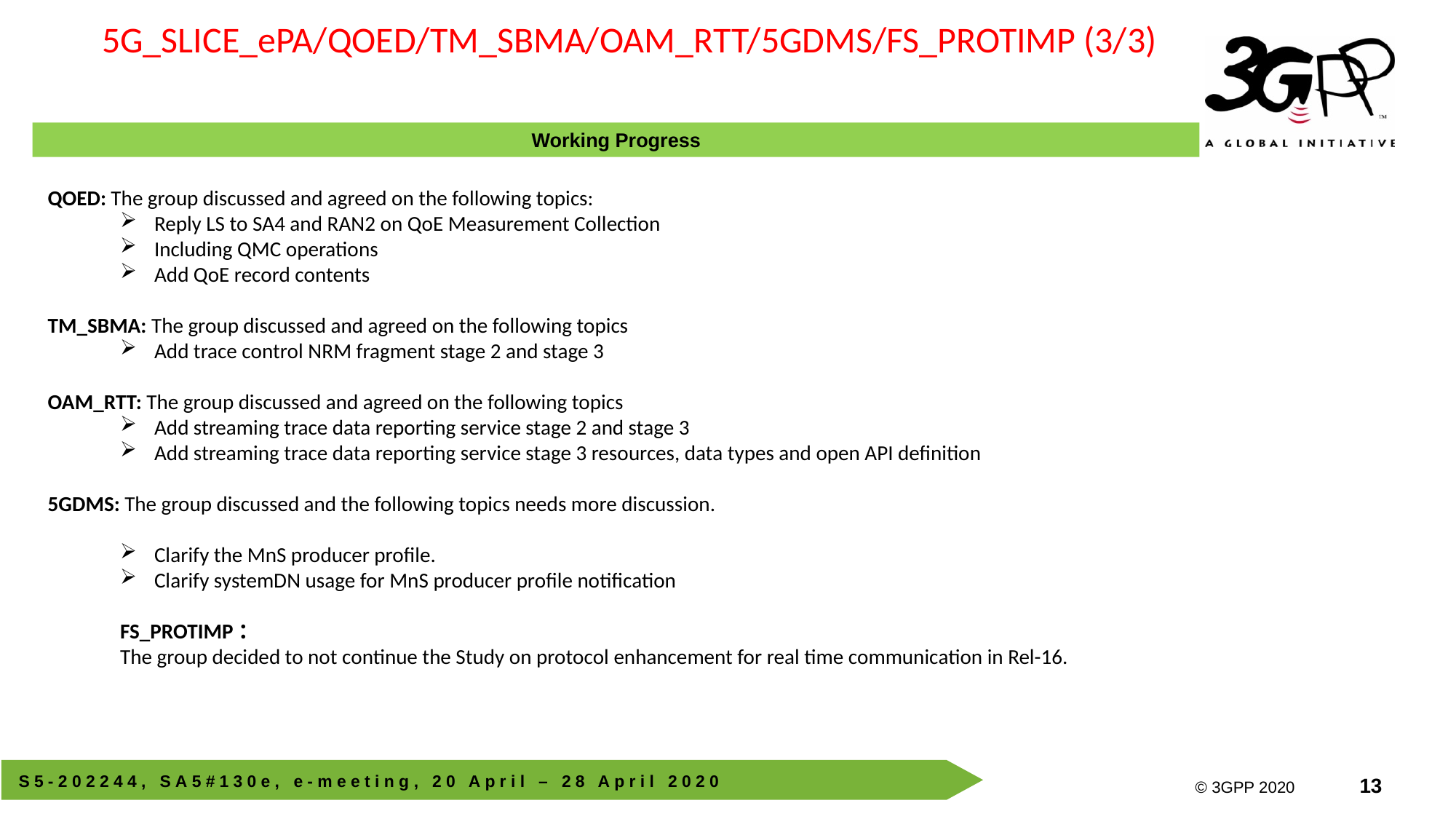

5G_SLICE_ePA/QOED/TM_SBMA/OAM_RTT/5GDMS/FS_PROTIMP (3/3)
Working Progress
QOED: The group discussed and agreed on the following topics:
Reply LS to SA4 and RAN2 on QoE Measurement Collection
Including QMC operations
Add QoE record contents

TM_SBMA: The group discussed and agreed on the following topics
Add trace control NRM fragment stage 2 and stage 3

OAM_RTT: The group discussed and agreed on the following topics
Add streaming trace data reporting service stage 2 and stage 3
Add streaming trace data reporting service stage 3 resources, data types and open API definition

5GDMS: The group discussed and the following topics needs more discussion.

Clarify the MnS producer profile.
Clarify systemDN usage for MnS producer profile notification

FS_PROTIMP：
The group decided to not continue the Study on protocol enhancement for real time communication in Rel-16.